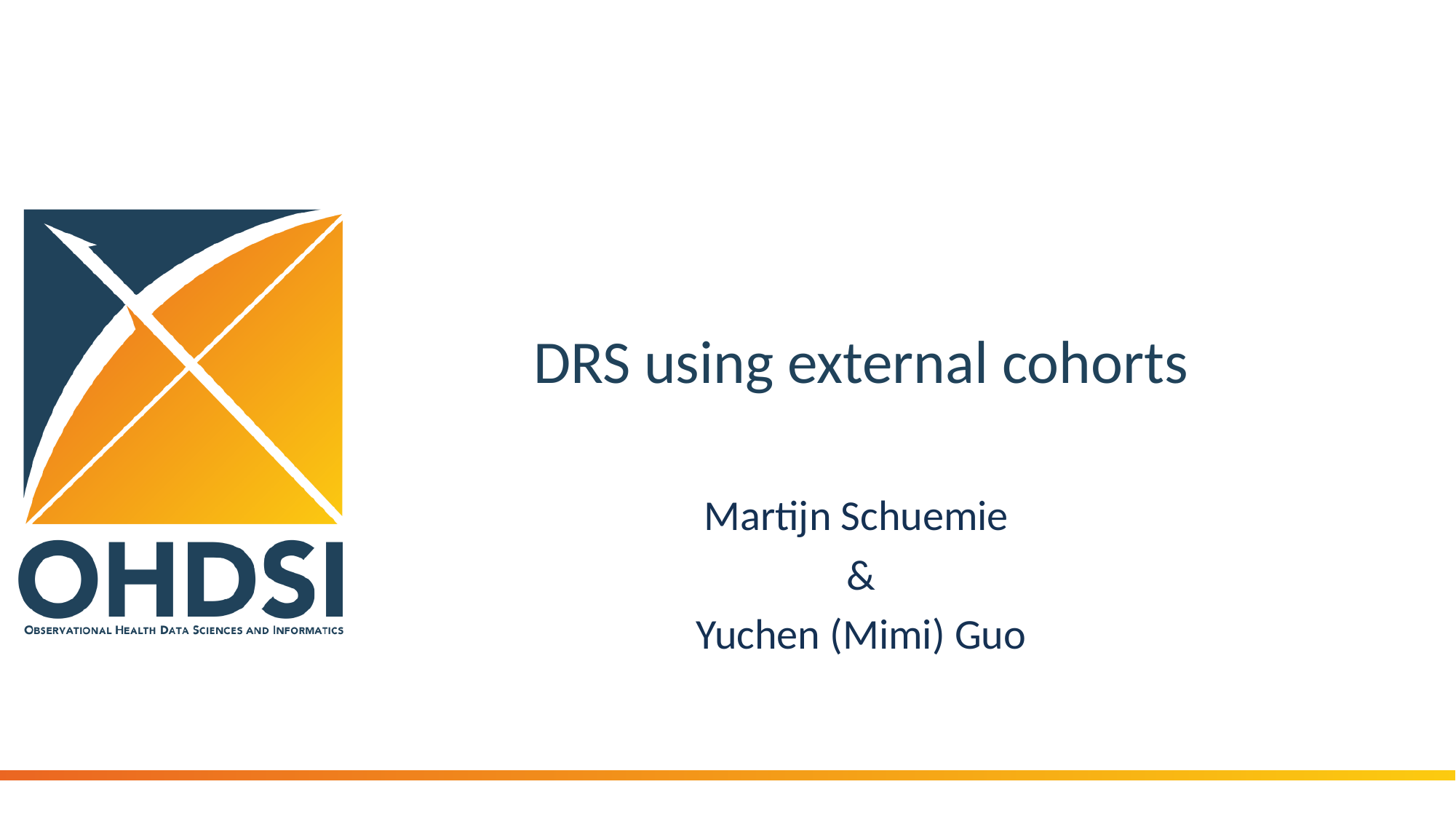

# DRS using external cohorts
Martijn Schuemie
&
Yuchen (Mimi) Guo